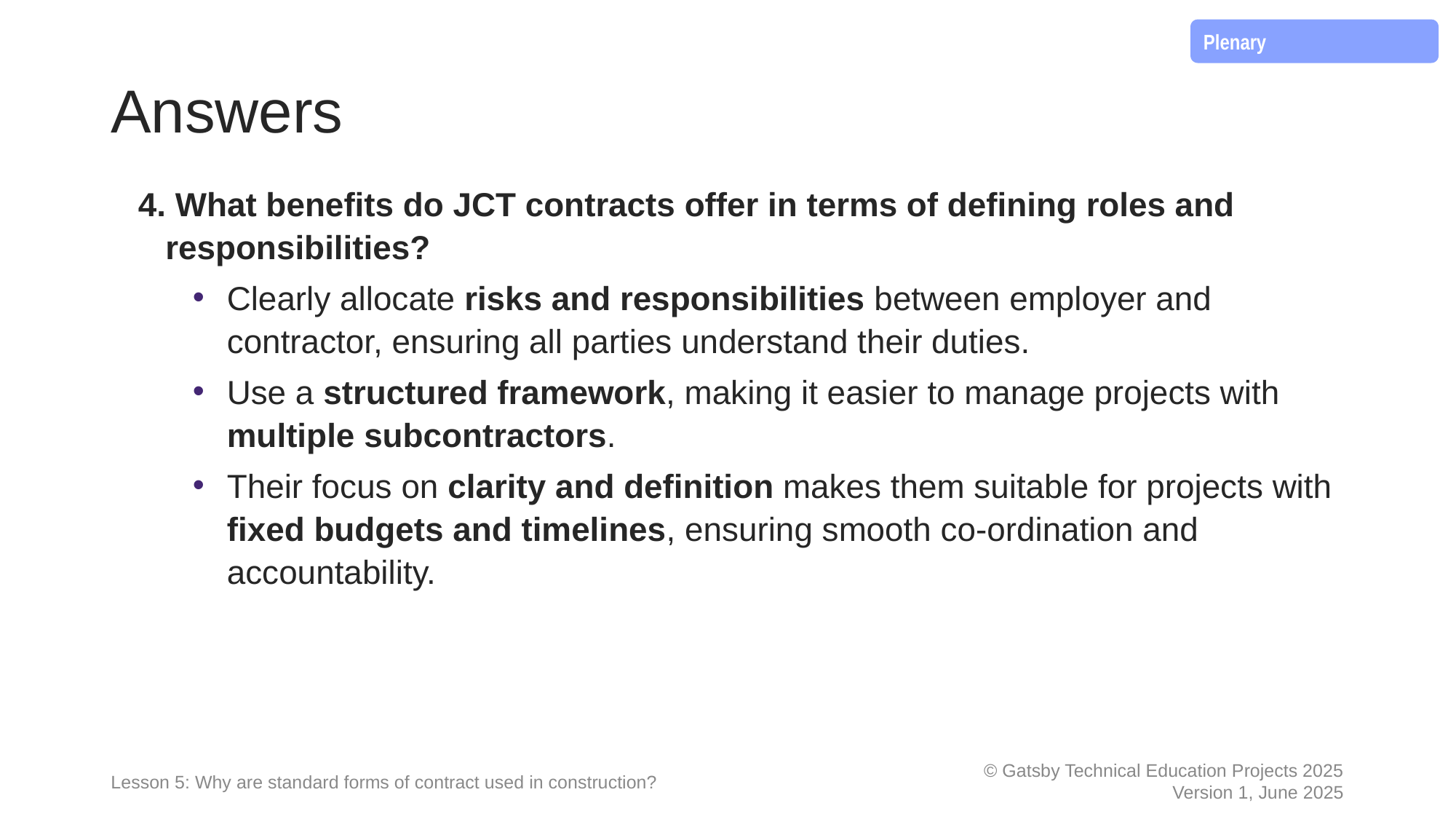

Plenary
# Answers
4. What benefits do JCT contracts offer in terms of defining roles and responsibilities?
Clearly allocate risks and responsibilities between employer and contractor, ensuring all parties understand their duties.
Use a structured framework, making it easier to manage projects with multiple subcontractors.
Their focus on clarity and definition makes them suitable for projects with fixed budgets and timelines, ensuring smooth co-ordination and accountability.

Lesson 5: Why are standard forms of contract used in construction?